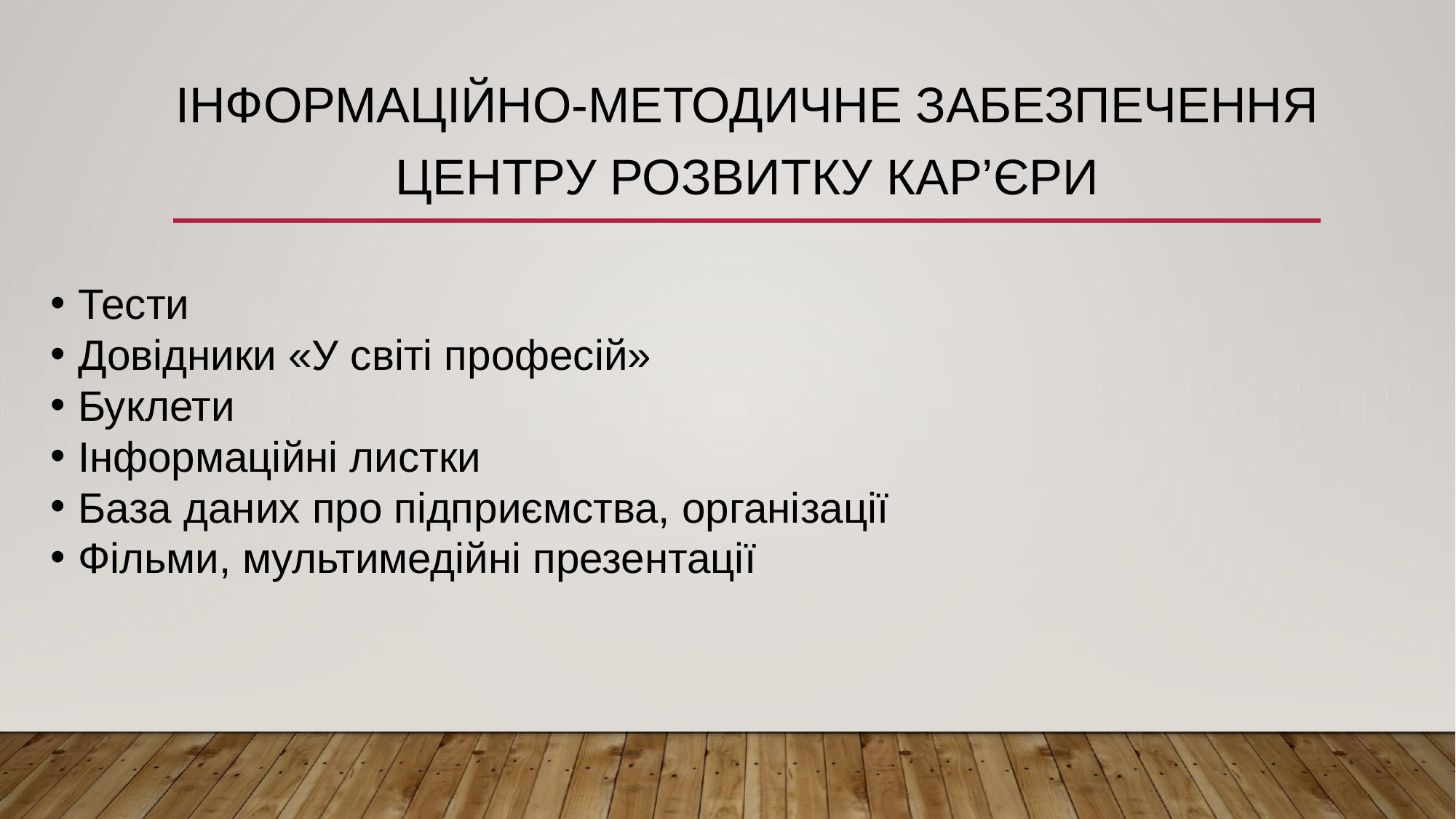

ІНФОРМАЦІЙНО-МЕТОДИЧНЕ ЗАБЕЗПЕЧЕННЯ
ЦЕНТРУ РОЗВИТКУ КАР’ЄРИ

Тести
Довідники «У світі професій»
Буклети
Інформаційні листки
База даних про підприємства, організації
Фільми, мультимедійні презентації